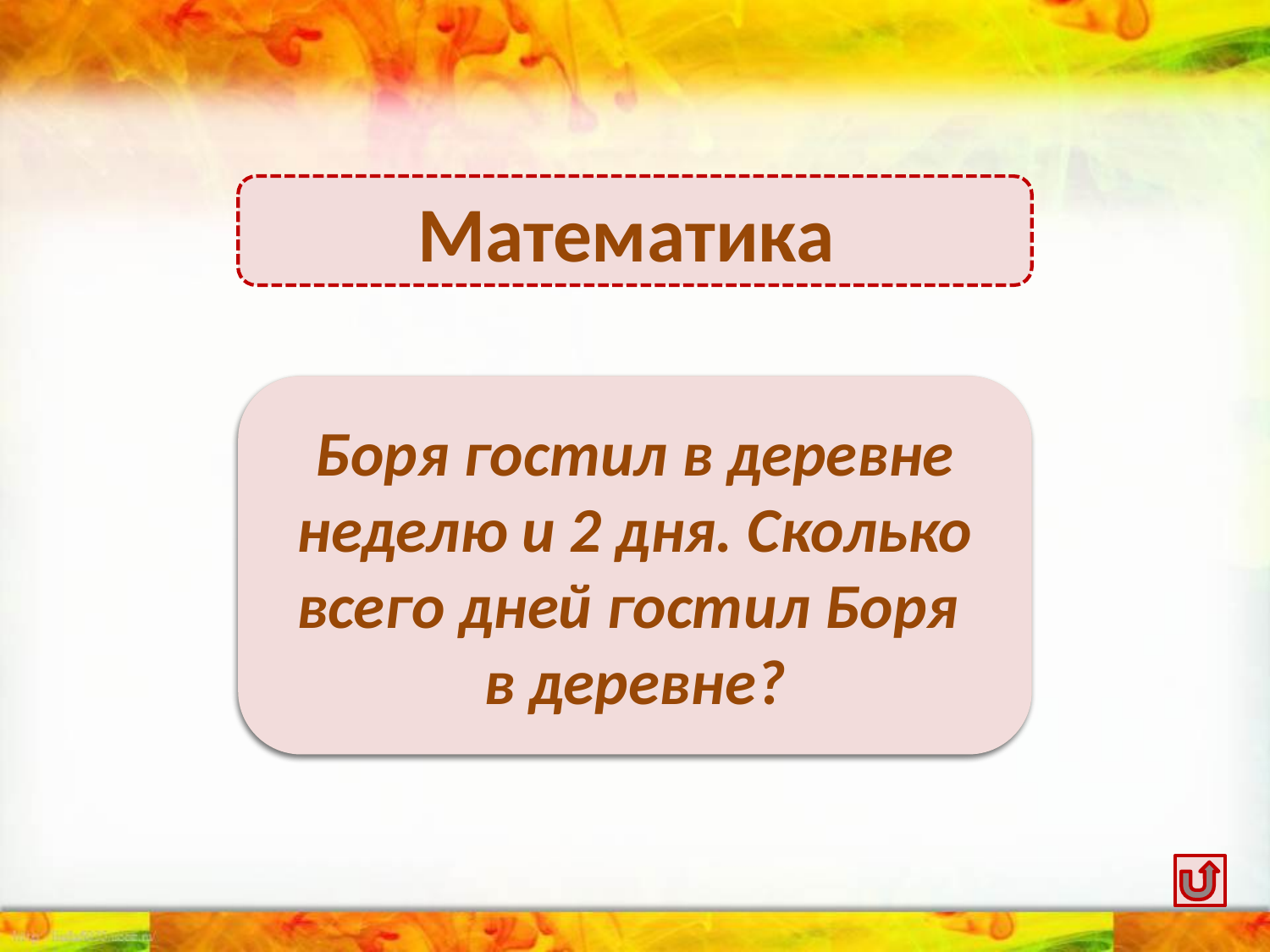

Математика
9 дней
Боря гостил в деревне неделю и 2 дня. Сколько всего дней гостил Боря
в деревне?